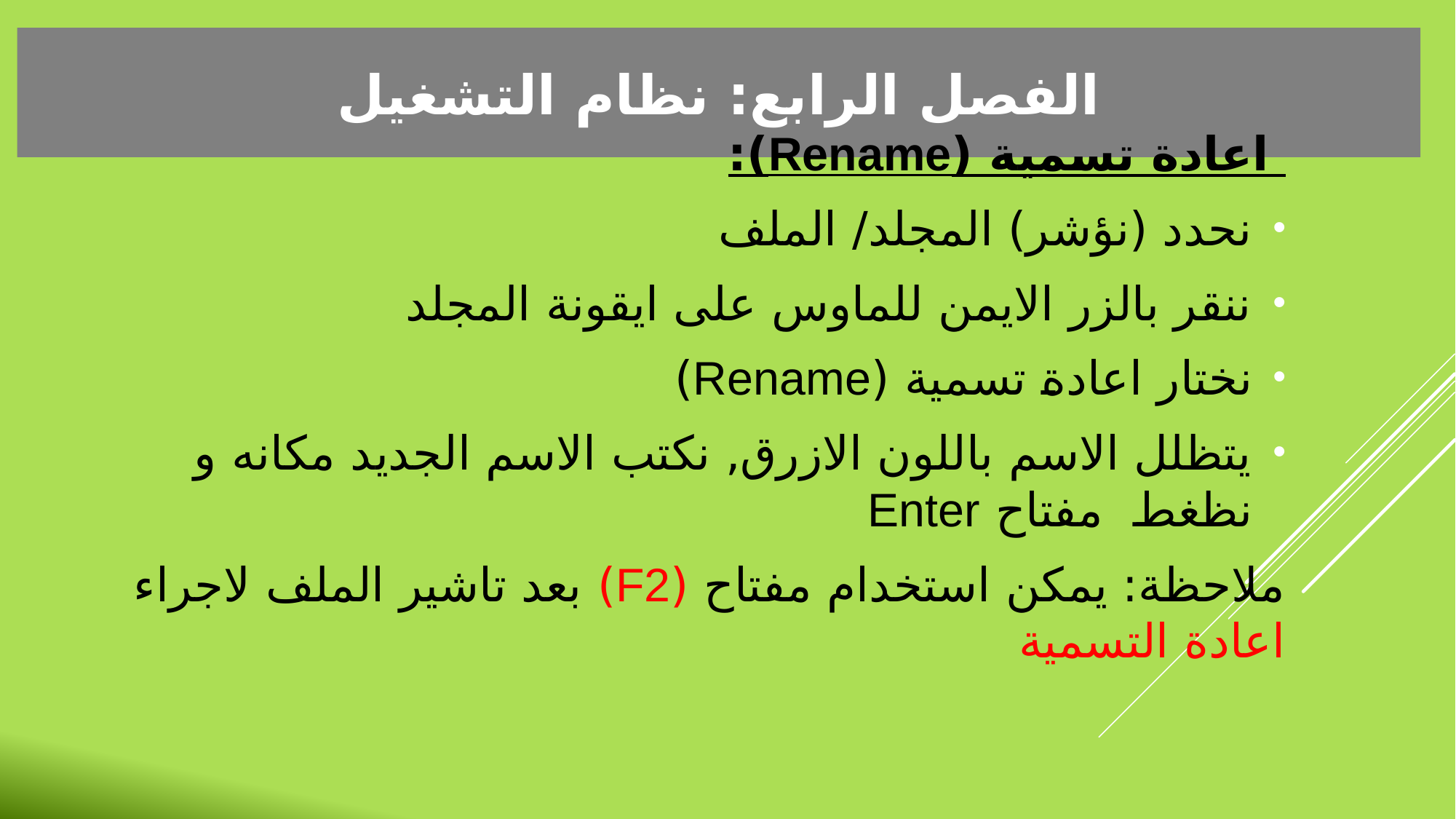

الفصل الرابع: نظام التشغيل
 اعادة تسمية (Rename):
نحدد (نؤشر) المجلد/ الملف
ننقر بالزر الايمن للماوس على ايقونة المجلد
نختار اعادة تسمية (Rename)
يتظلل الاسم باللون الازرق, نكتب الاسم الجديد مكانه و نظغط  مفتاح Enter
ملاحظة: يمكن استخدام مفتاح (F2) بعد تاشير الملف لاجراء اعادة التسمية